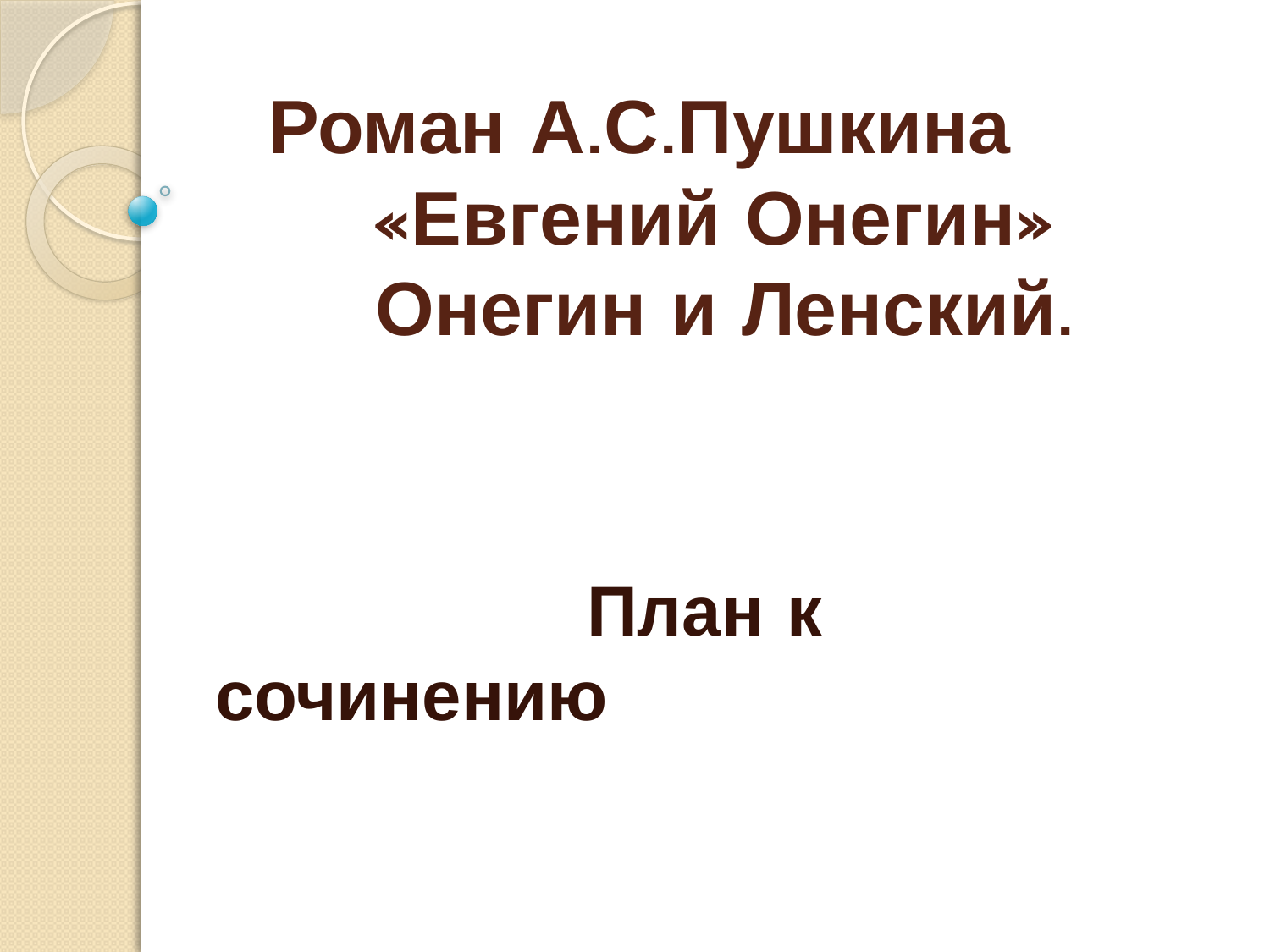

# Роман А.С.Пушкина «Евгений Онегин» Онегин и Ленский.

                           План к сочинению